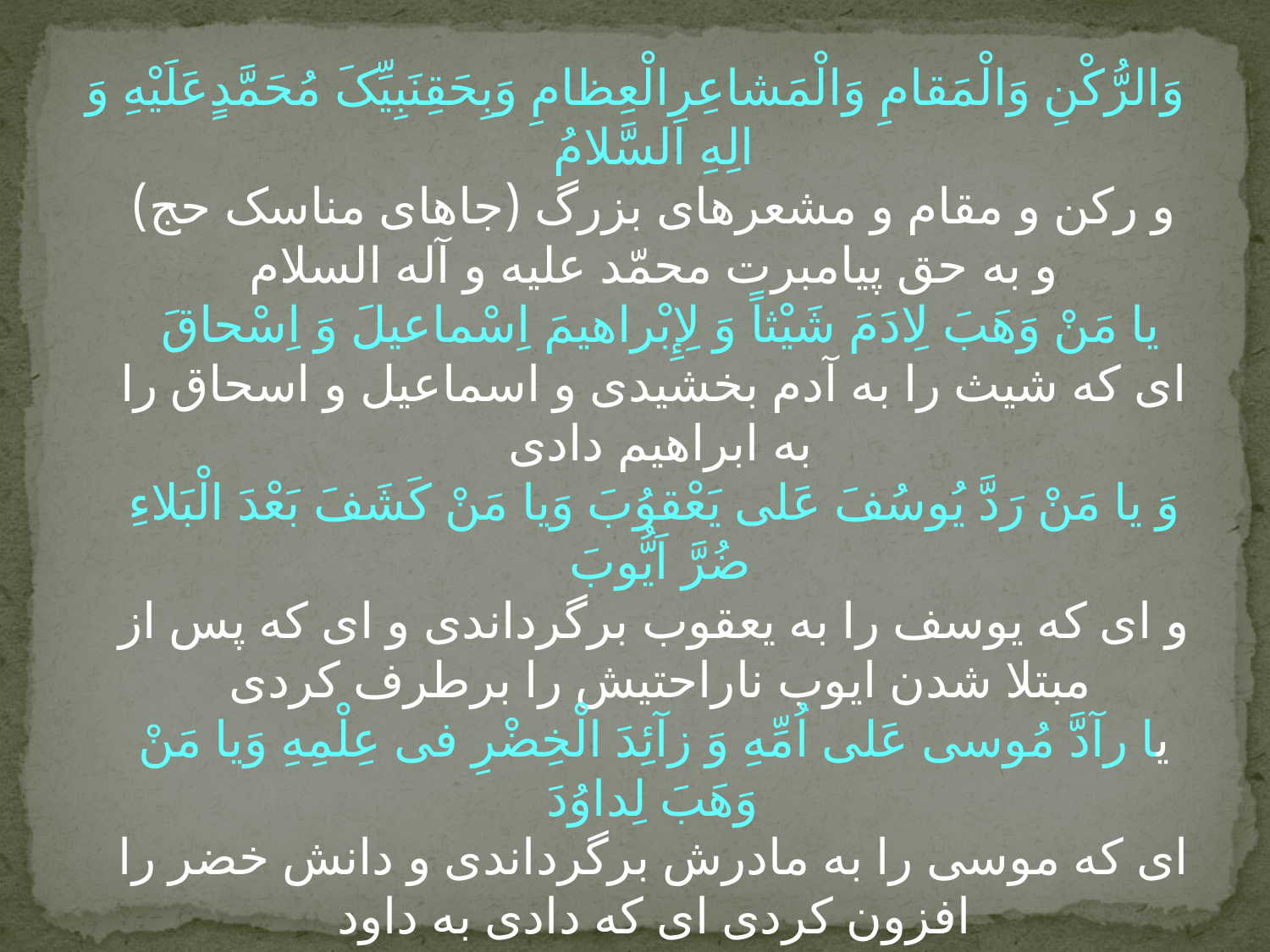

#
وَالرُّکْنِ وَالْمَقامِ وَالْمَشاعِرِالْعِظامِ وَبِحَقِ‏نَبِیِّکَ مُحَمَّدٍعَلَیْهِ وَ الِهِ السَّلامُ
و رکن و مقام و مشعرهاى بزرگ (جاهاى مناسک حج) و به حق پیامبرت محمّد علیه و آله السلام‏
یا مَنْ وَهَبَ لِادَمَ شَیْثاً وَ لِإِبْراهیمَ اِسْماعیلَ وَ اِسْحاقَ
اى که شیث را به آدم بخشیدى و اسماعیل و اسحاق را به ابراهیم دادى
وَ یا مَنْ رَدَّ یُوسُفَ عَلى‏ یَعْقوُبَ وَیا مَنْ کَشَفَ بَعْدَ الْبَلاءِ ضُرَّ اَیُّوبَ
و اى که یوسف را به یعقوب برگرداندى و اى که پس از مبتلا شدن ایوب ناراحتیش را برطرف کردى
یا رآدَّ مُوسى‏ عَلى‏ اُمِّهِ وَ زآئِدَ الْخِضْرِ فى‏ عِلْمِهِ وَیا مَنْ وَهَبَ لِداوُدَ
اى که‏ موسى را به مادرش برگرداندى و دانش خضر را افزون کردى اى که دادى به داود